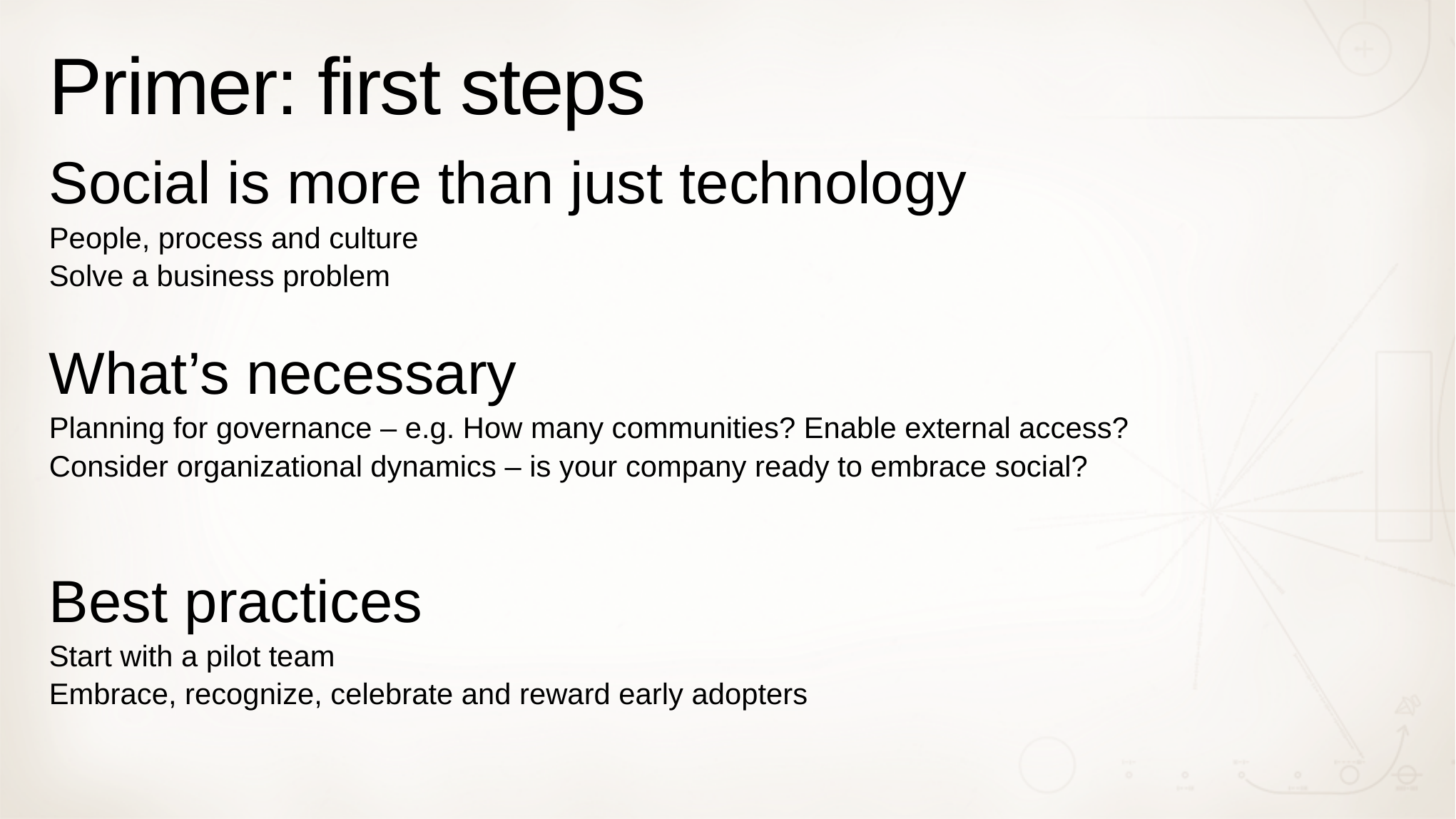

# Primer: first steps
Social is more than just technology
People, process and culture
Solve a business problem

What’s necessary
Planning for governance – e.g. How many communities? Enable external access?
Consider organizational dynamics – is your company ready to embrace social?

Best practices
Start with a pilot team
Embrace, recognize, celebrate and reward early adopters